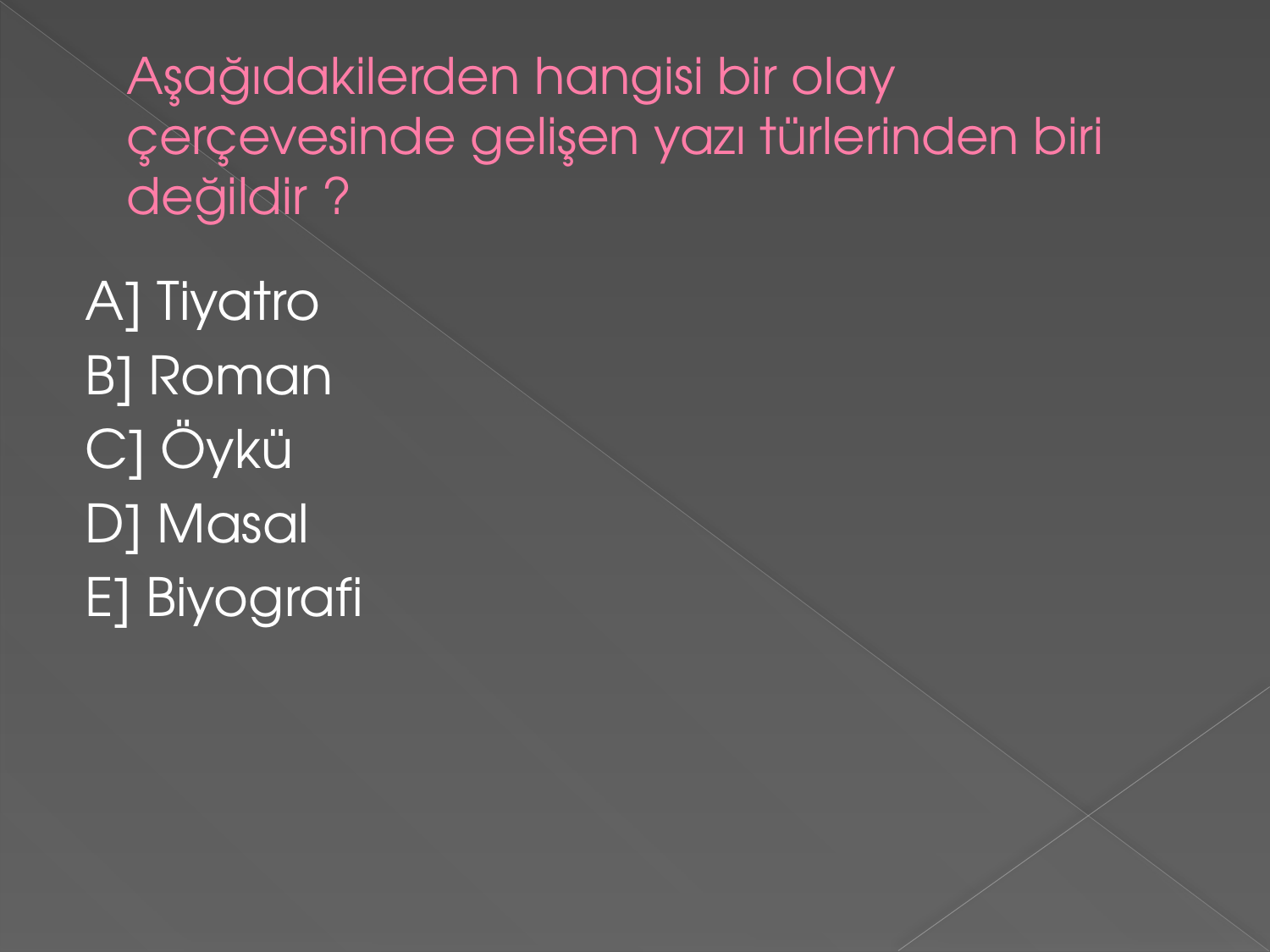

# Aşağıdakilerden hangisi bir olay çerçevesinde gelişen yazı türlerinden biri değildir ?
A] Tiyatro
B] Roman
C] Öykü
D] Masal
E] Biyografi